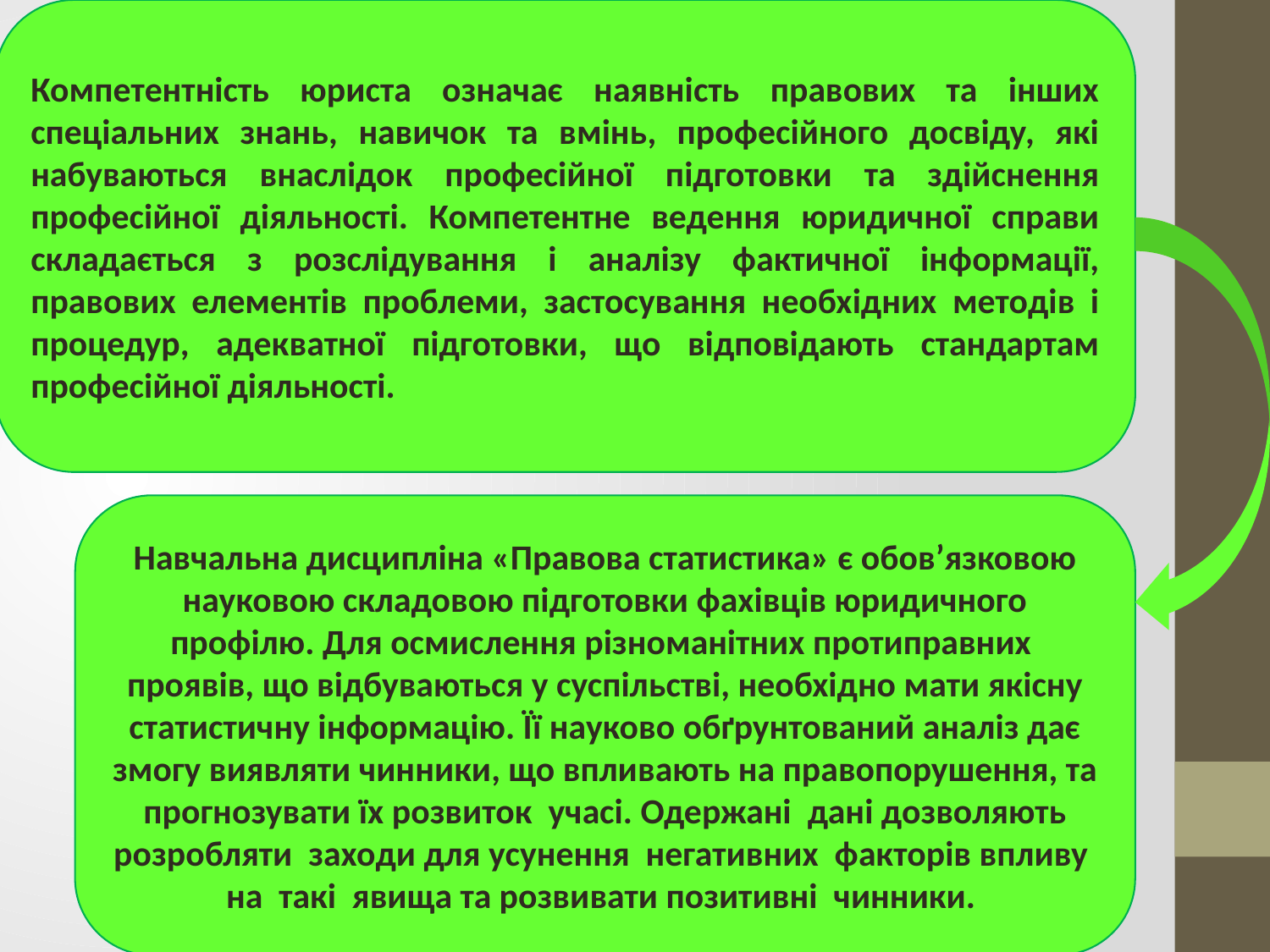

Компетентність юриста означає наявність правових та інших спеціальних знань, навичок та вмінь, професійного досвіду, які набуваються внаслідок професійної підготовки та здійснення професійної діяльності. Компетентне ведення юридичної справи складається з розслідування і аналізу фактичної інформації, правових елементів проблеми, застосування необхідних методів і процедур, адекватної підготовки, що відповідають стандартам професійної діяльності.

Навчальна дисципліна «Правова статистика» є обов’язковою науковою складовою підготовки фахівців юридичного профілю. Для осмислення різноманітних протиправних  проявів, що відбуваються у суспільстві, необхідно мати якісну статистичну інформацію. Її науково обґрунтований аналіз дає змогу виявляти чинники, що впливають на правопорушення, та прогнозувати їх розвиток  учасі. Одержані  дані дозволяють розробляти  заходи для усунення  негативних  факторів впливу  на  такі  явища та розвивати позитивні  чинники.